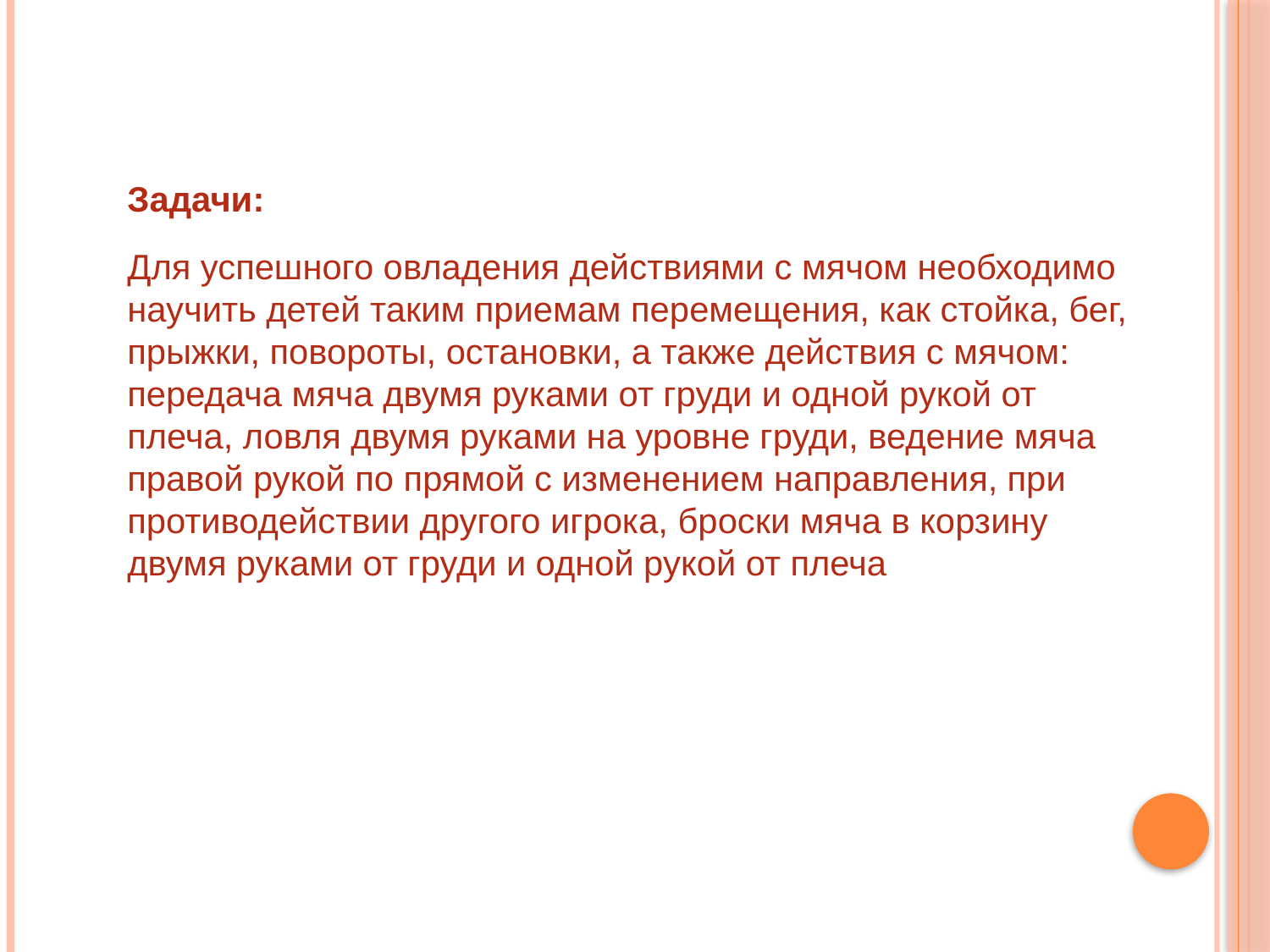

Задачи:

Для успешного овладения действиями с мячом необходимо научить детей таким приемам перемещения, как стойка, бег, прыжки, повороты, остановки, а также действия с мячом: передача мяча двумя руками от груди и одной рукой от плеча, ловля двумя руками на уровне груди, ведение мяча правой рукой по прямой с изменением направления, при противодействии другого игрока, броски мяча в корзину двумя руками от груди и одной рукой от плеча